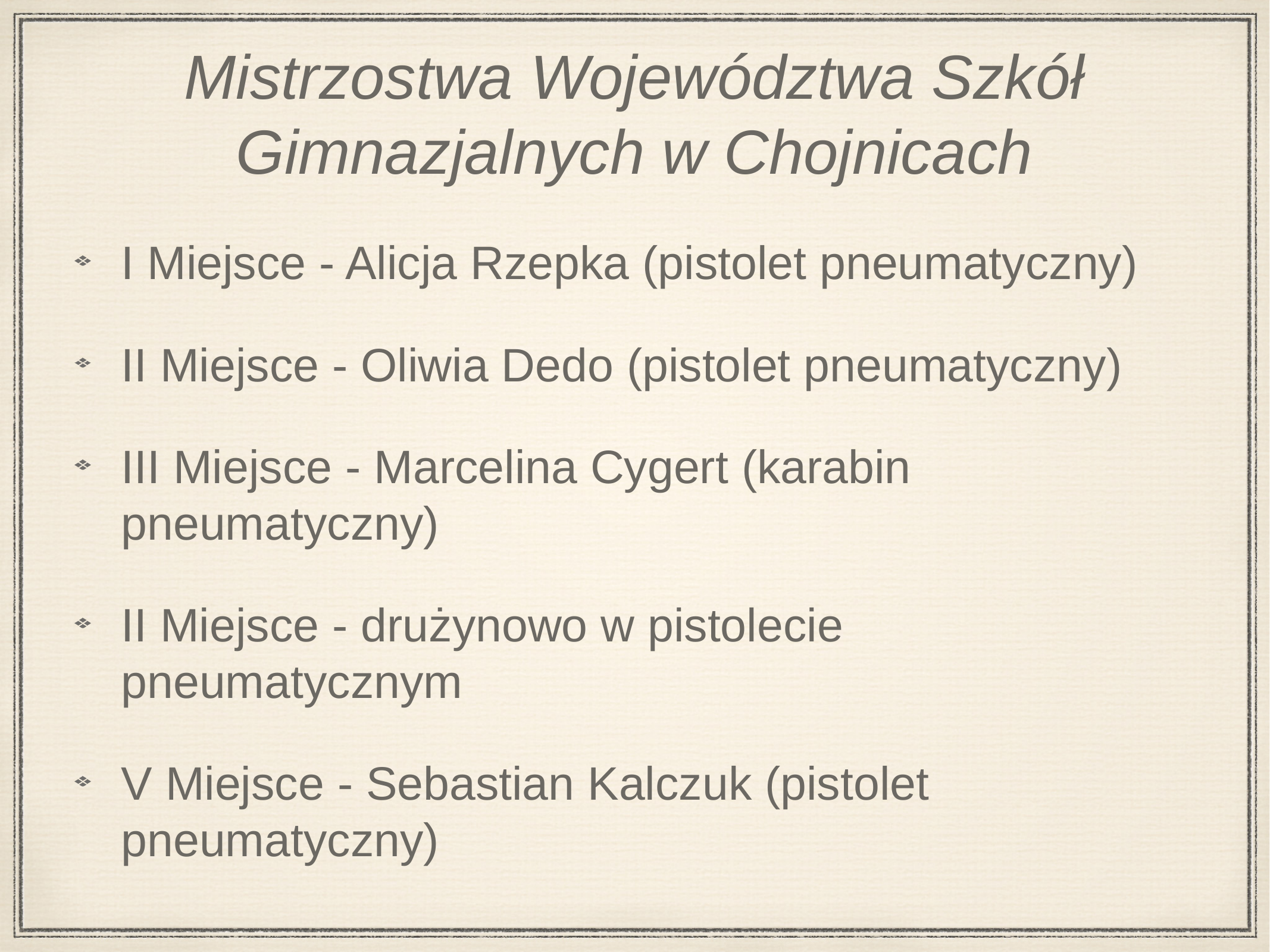

# Mistrzostwa Województwa Szkół Gimnazjalnych w Chojnicach
I Miejsce - Alicja Rzepka (pistolet pneumatyczny)
II Miejsce - Oliwia Dedo (pistolet pneumatyczny)
III Miejsce - Marcelina Cygert (karabin pneumatyczny)
II Miejsce - drużynowo w pistolecie pneumatycznym
V Miejsce - Sebastian Kalczuk (pistolet pneumatyczny)